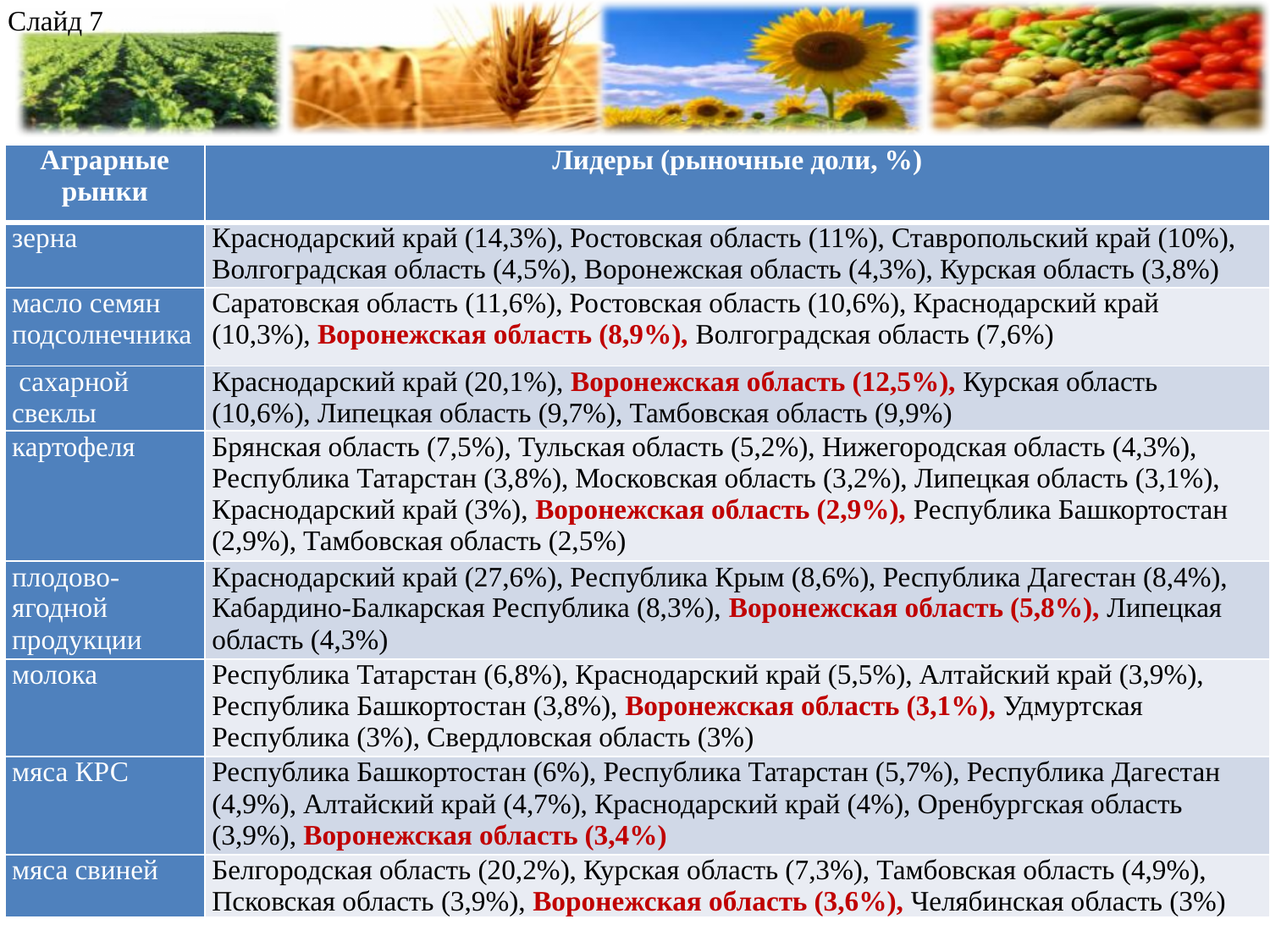

Слайд 7

| Аграрные рынки | Лидеры (рыночные доли, %) |
| --- | --- |
| зерна | Краснодарский край (14,3%), Ростовская область (11%), Ставропольский край (10%), Волгоградская область (4,5%), Воронежская область (4,3%), Курская область (3,8%) |
| масло семян подсолнечника | Саратовская область (11,6%), Ростовская область (10,6%), Краснодарский край (10,3%), Воронежская область (8,9%), Волгоградская область (7,6%) |
| сахарной свеклы | Краснодарский край (20,1%), Воронежская область (12,5%), Курская область (10,6%), Липецкая область (9,7%), Тамбовская область (9,9%) |
| картофеля | Брянская область (7,5%), Тульская область (5,2%), Нижегородская область (4,3%), Республика Татарстан (3,8%), Московская область (3,2%), Липецкая область (3,1%), Краснодарский край (3%), Воронежская область (2,9%), Республика Башкортостан (2,9%), Тамбовская область (2,5%) |
| плодово-ягодной продукции | Краснодарский край (27,6%), Республика Крым (8,6%), Республика Дагестан (8,4%), Кабардино-Балкарская Республика (8,3%), Воронежская область (5,8%), Липецкая область (4,3%) |
| молока | Республика Татарстан (6,8%), Краснодарский край (5,5%), Алтайский край (3,9%), Республика Башкортостан (3,8%), Воронежская область (3,1%), Удмуртская Республика (3%), Свердловская область (3%) |
| мяса КРС | Республика Башкортостан (6%), Республика Татарстан (5,7%), Республика Дагестан (4,9%), Алтайский край (4,7%), Краснодарский край (4%), Оренбургская область (3,9%), Воронежская область (3,4%) |
| мяса свиней | Белгородская область (20,2%), Курская область (7,3%), Тамбовская область (4,9%), Псковская область (3,9%), Воронежская область (3,6%), Челябинская область (3%) |
низким уровень развития инфраструктуры зернового еменного дела